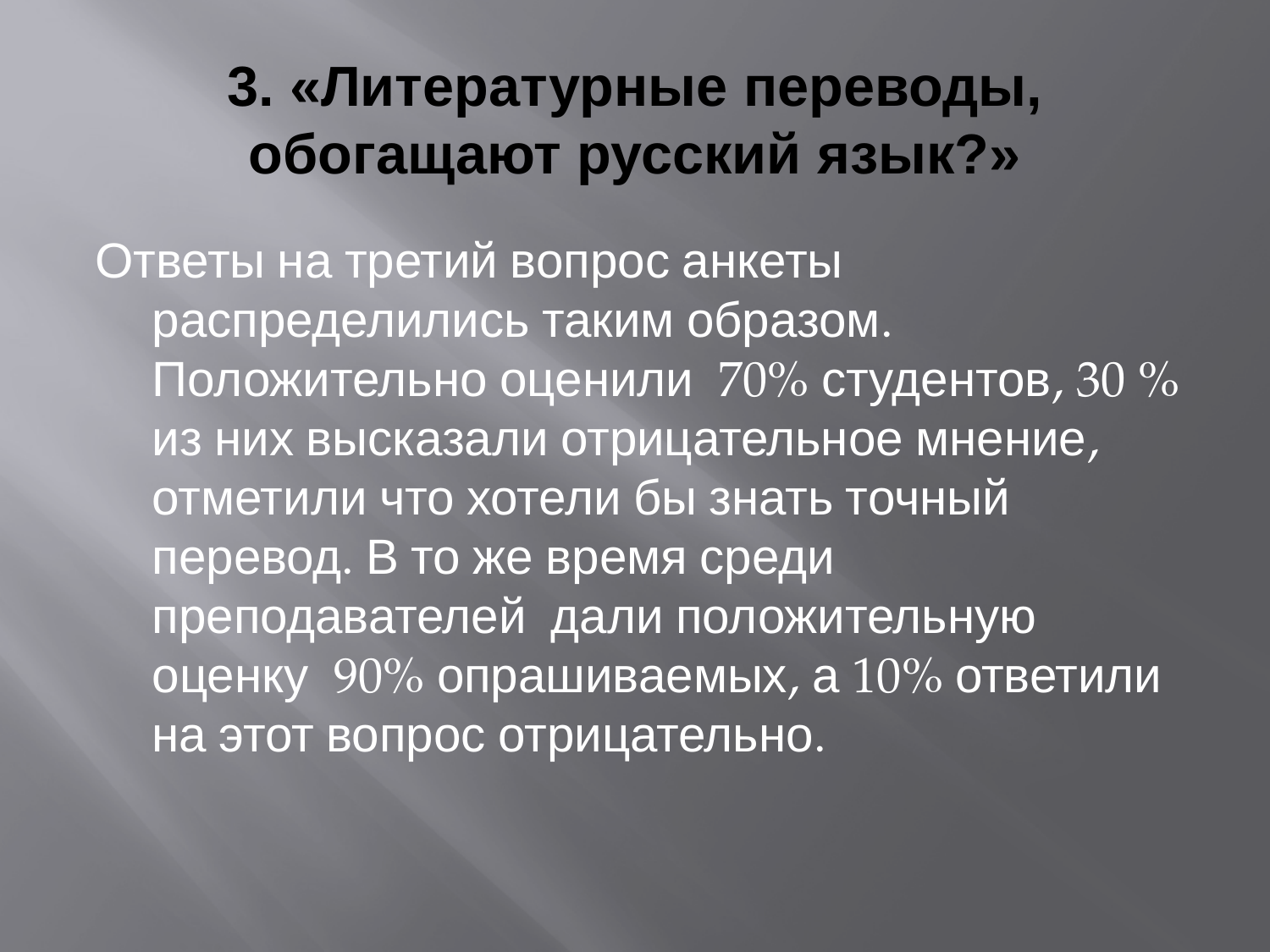

# 3. «Литературные переводы, обогащают русский язык?»
Ответы на третий вопрос анкеты распределились таким образом. Положительно оценили  70% студентов, 30 % из них высказали отрицательное мнение, отметили что хотели бы знать точный перевод. В то же время среди преподавателей  дали положительную оценку  90% опрашиваемых, а 10% ответили на этот вопрос отрицательно.